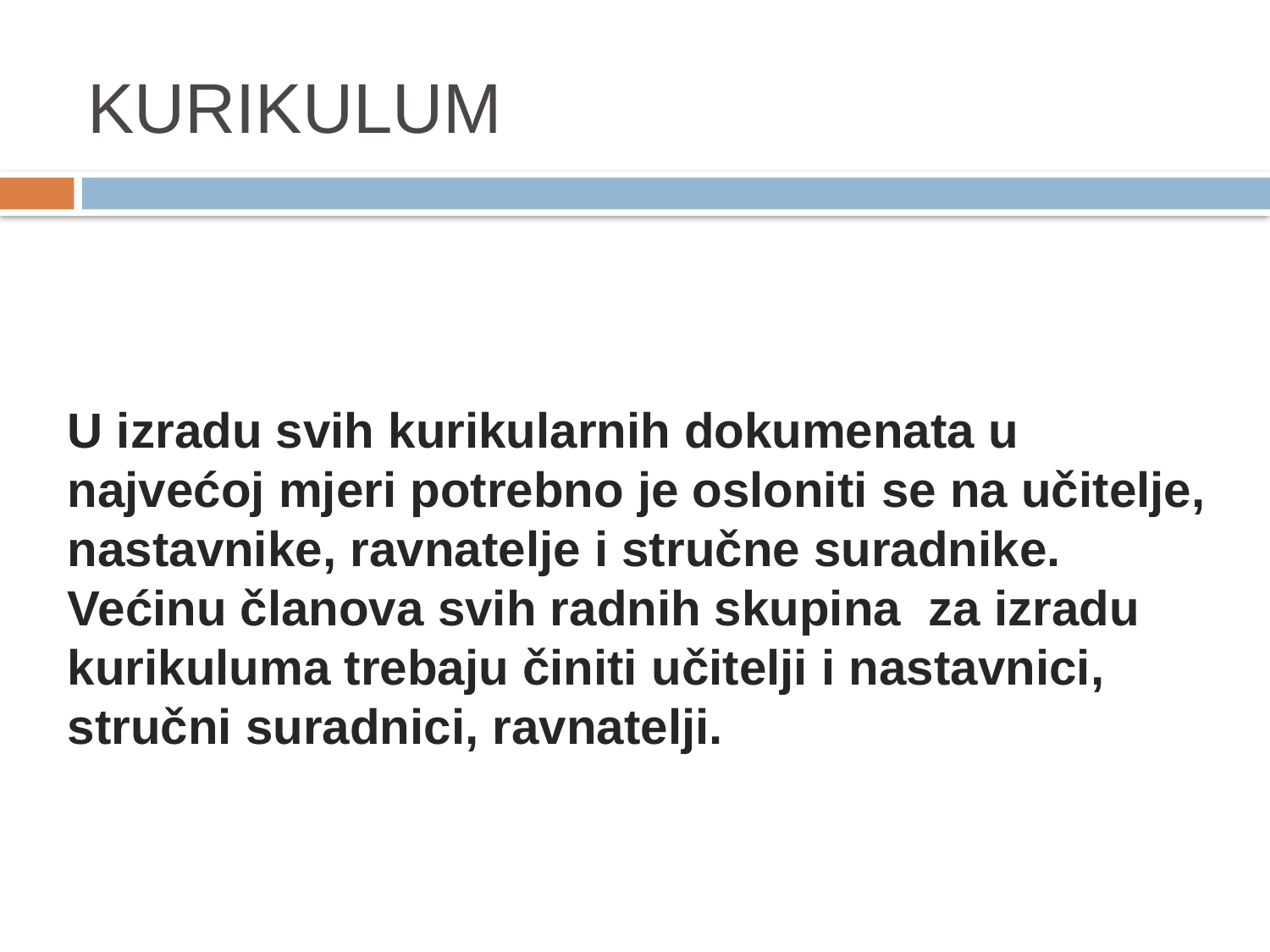

KURIKULUM

U izradu svih kurikularnih dokumenata u najvećoj mjeri potrebno je osloniti se na učitelje, nastavnike, ravnatelje i stručne suradnike. Većinu članova svih radnih skupina  za izradu kurikuluma trebaju činiti učitelji i nastavnici, stručni suradnici, ravnatelji.